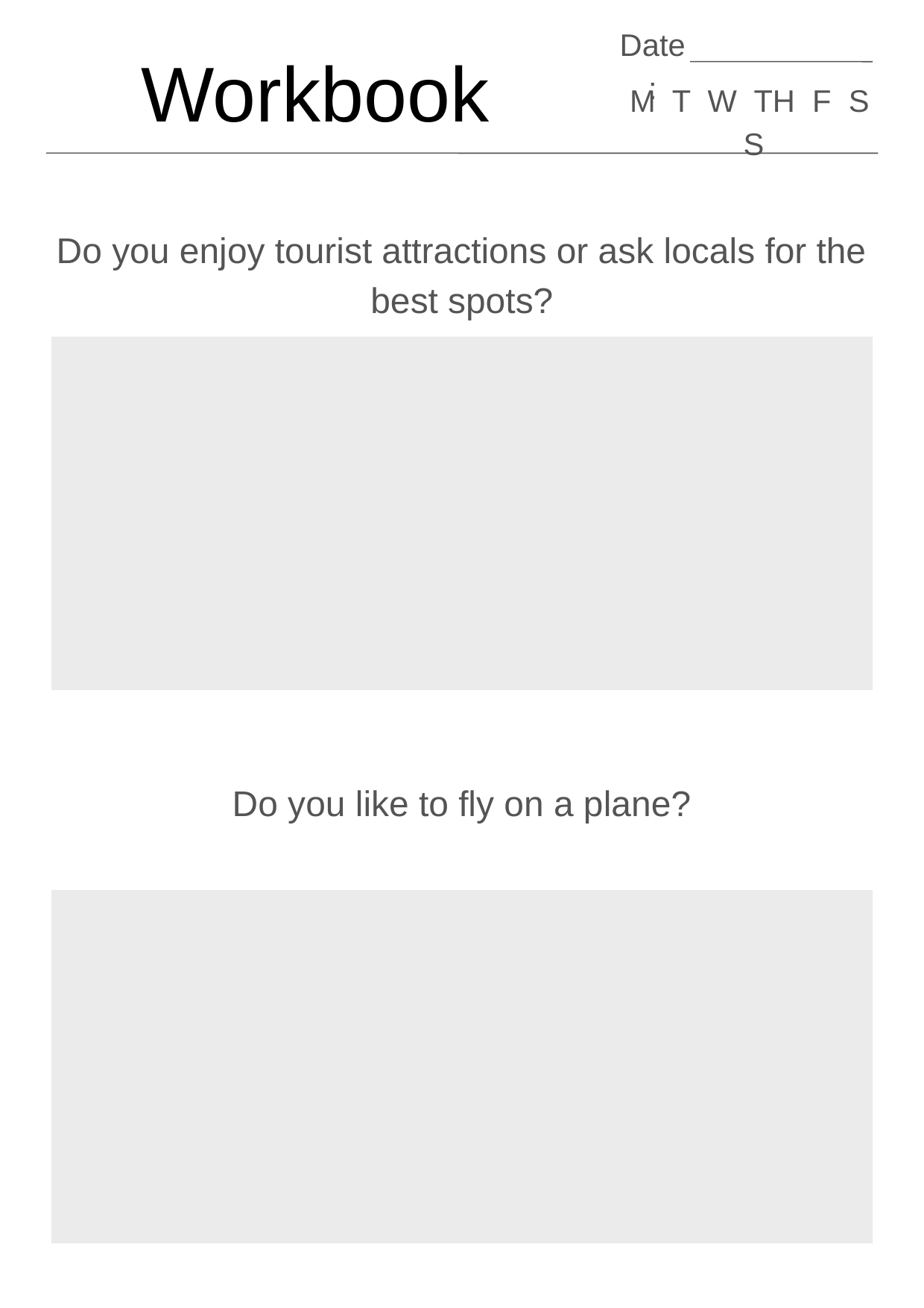

Date:
Workbook

M  T  W  TH  F  S  S

Do you enjoy tourist attractions or ask locals for the best spots?

Do you like to fly on a plane?